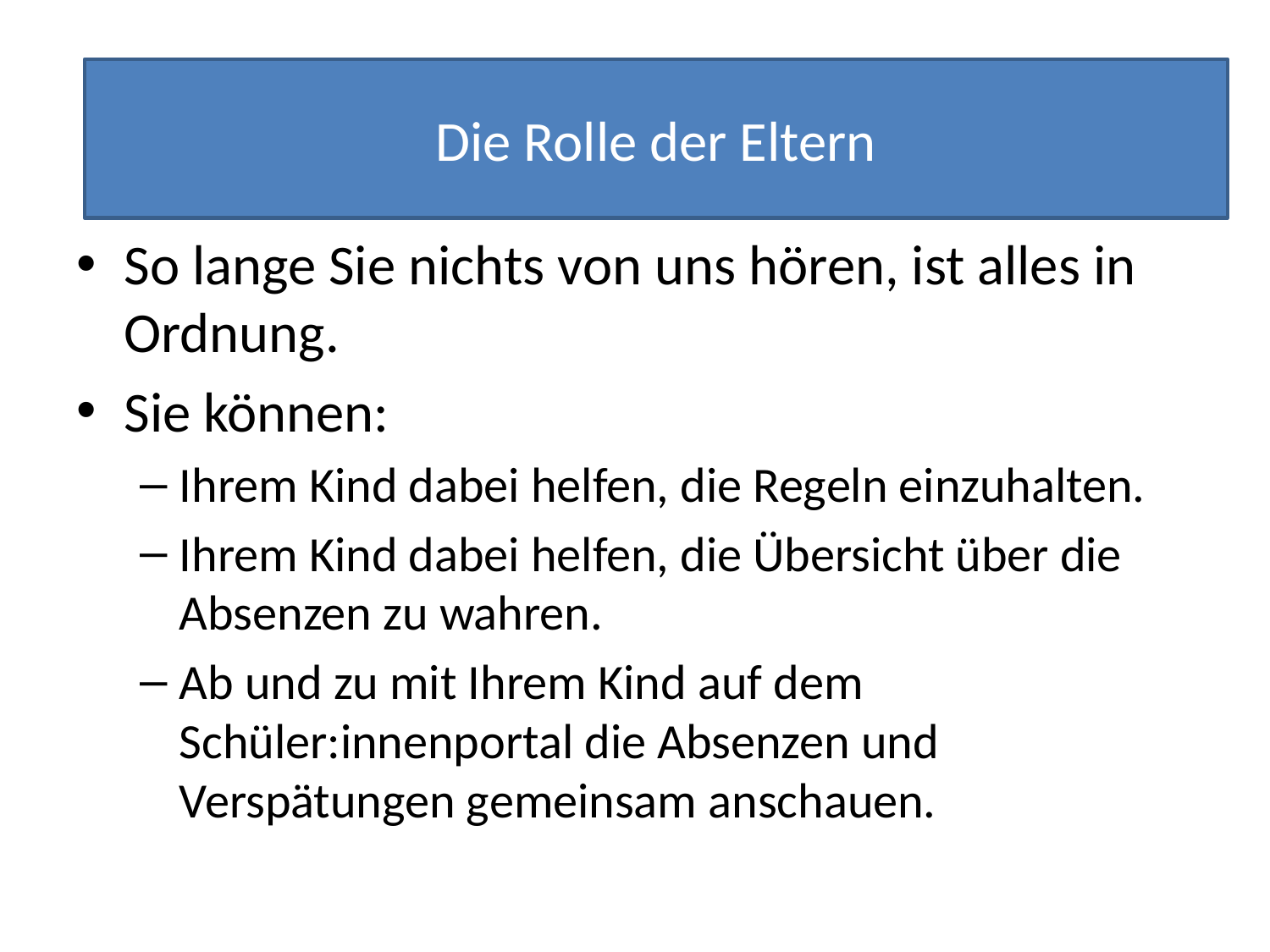

# Die Rolle der Eltern
Die Rolle der Eltern
So lange Sie nichts von uns hören, ist alles in Ordnung.
Sie können:
Ihrem Kind dabei helfen, die Regeln einzuhalten.
Ihrem Kind dabei helfen, die Übersicht über die Absenzen zu wahren.
Ab und zu mit Ihrem Kind auf dem Schüler:innenportal die Absenzen und Verspätungen gemeinsam anschauen.